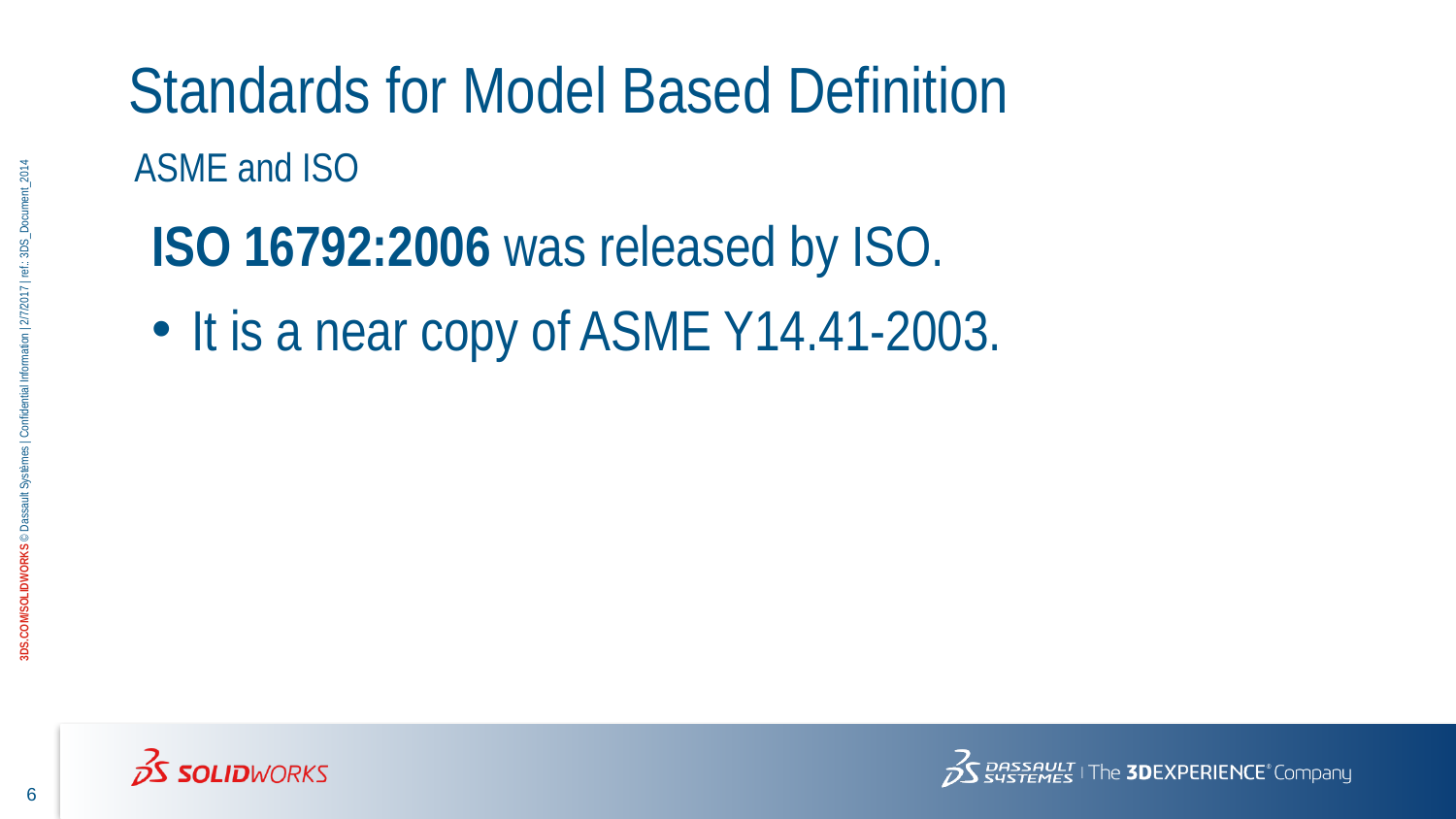

# Standards for Model Based Definition
ASME and ISO
ISO 16792:2006 was released by ISO.
It is a near copy of ASME Y14.41-2003.